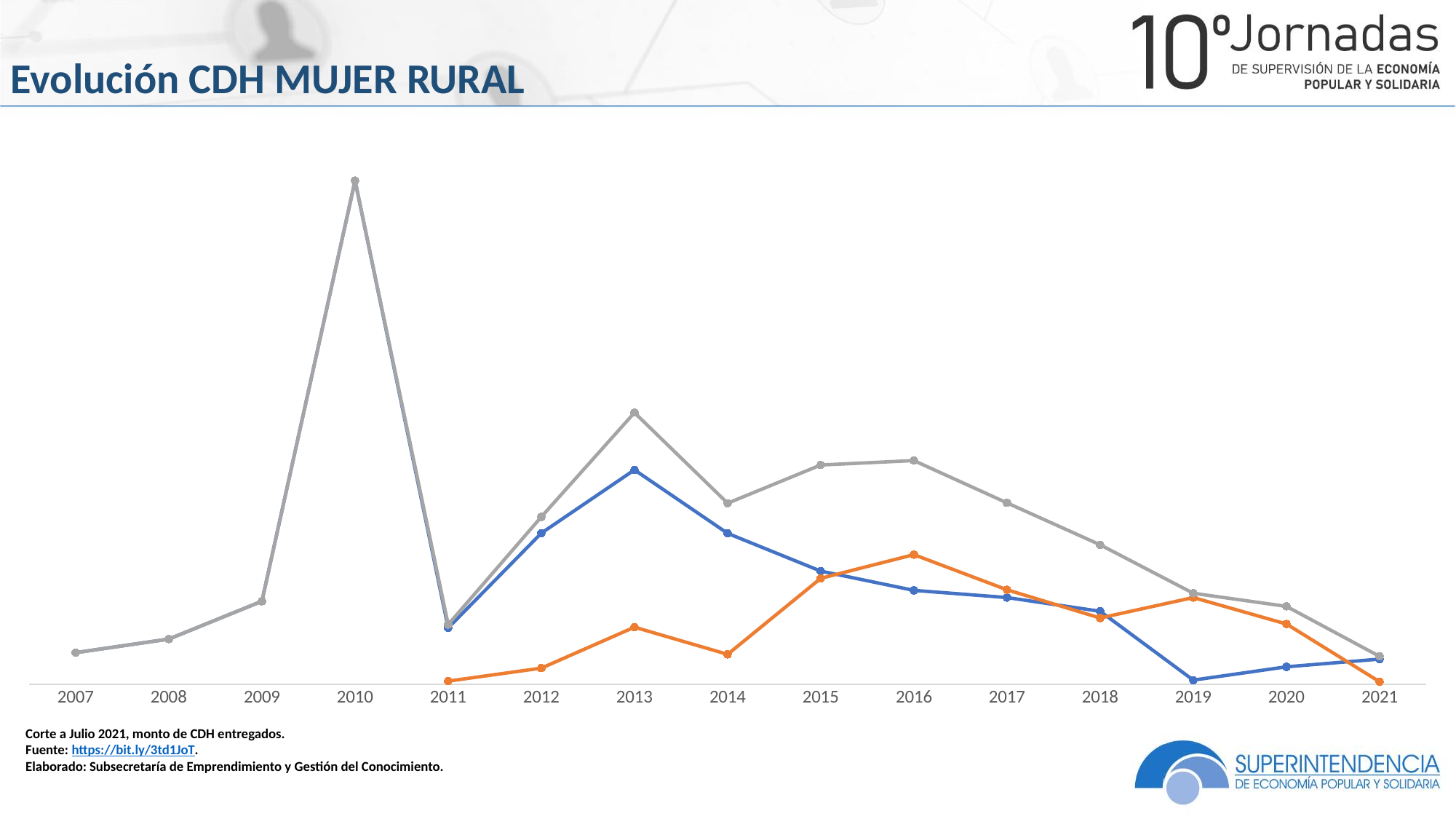

Evolución CDH MUJER RURAL

### Chart

| Category | Individual | Asociativo | Mujeres Rural |
|---|---|---|---|
| 2007 | 5072509.0 | None | 5072509.0 |
| 2008 | 7247643.0 | None | 7247643.0 |
| 2009 | 13281308.0 | None | 13281308.0 |
| 2010 | 80435520.0 | None | 80435520.0 |
| 2011 | 9030242.0 | 531492.0 | 9561734.0 |
| 2012 | 24154696.0 | 2604911.0 | 26759607.0 |
| 2013 | 34256040.0 | 9146502.0 | 43402542.0 |
| 2014 | 24122621.0 | 4809252.0 | 28931873.0 |
| 2015 | 18094580.0 | 16940677.0 | 35035257.0 |
| 2016 | 15020370.0 | 20721764.0 | 35742134.0 |
| 2017 | 13875444.0 | 15111961.0 | 28987405.0 |
| 2018 | 11688346.0 | 10607041.0 | 22295388.0 |
| 2019 | 687391.0 | 13874583.0 | 14561974.0 |
| 2020 | 2816895.0 | 9651976.0 | 12468871.0 |
| 2021 | 4049292.0 | 438908.0 | 4488199.0 |
Corte a Julio 2021, monto de CDH entregados.
Fuente: https://bit.ly/3td1JoT.
Elaborado: Subsecretaría de Emprendimiento y Gestión del Conocimiento.